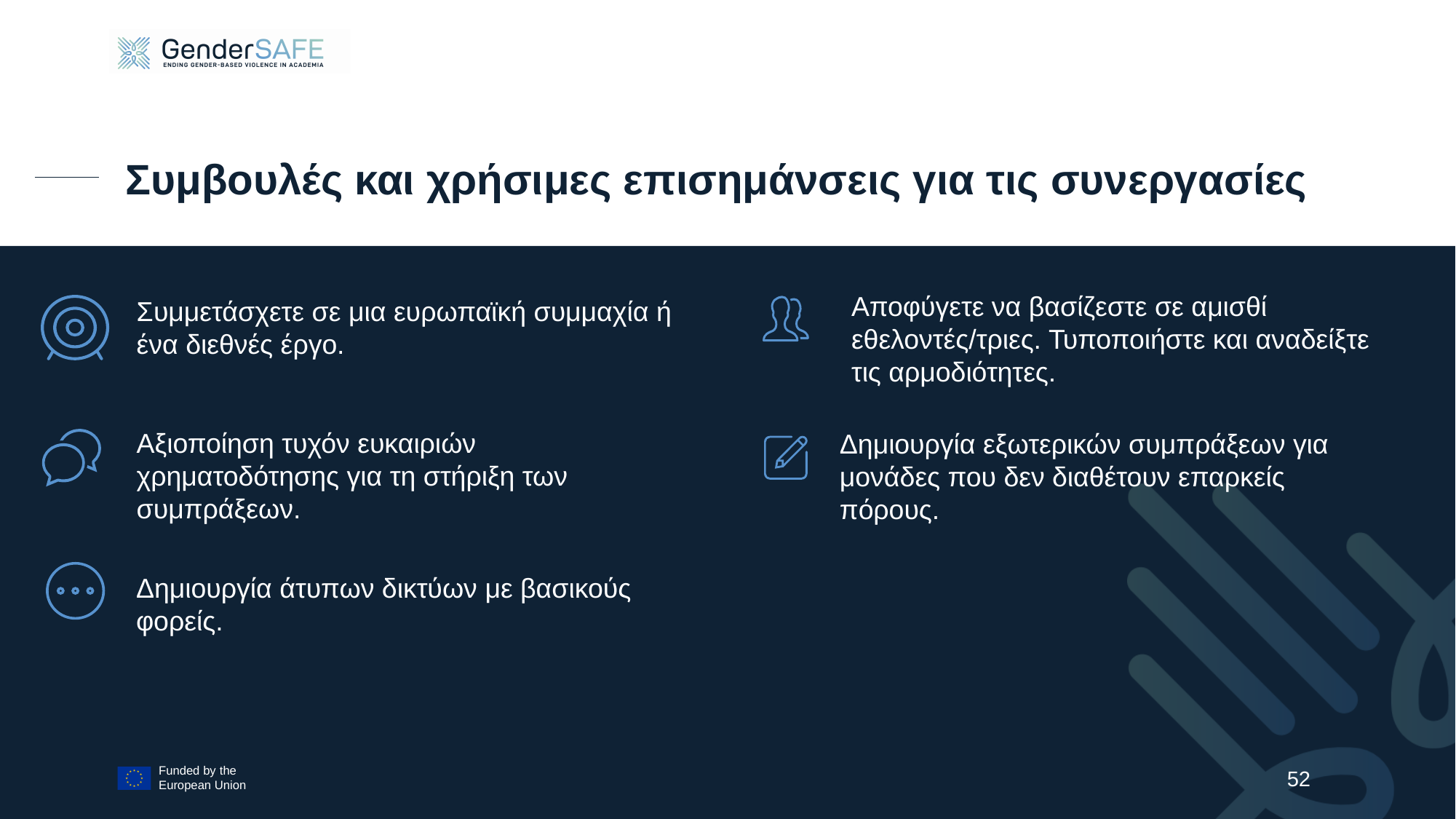

# Συμβουλές και χρήσιμες επισημάνσεις για τις συνεργασίες

Αποφύγετε να βασίζεστε σε αμισθί εθελοντές/τριες. Τυποποιήστε και αναδείξτε τις αρμοδιότητες.
Συμμετάσχετε σε μια ευρωπαϊκή συμμαχία ή ένα διεθνές έργο.

Αξιοποίηση τυχόν ευκαιριών χρηματοδότησης για τη στήριξη των συμπράξεων.
Δημιουργία εξωτερικών συμπράξεων για μονάδες που δεν διαθέτουν επαρκείς πόρους.

Δημιουργία άτυπων δικτύων με βασικούς φορείς.